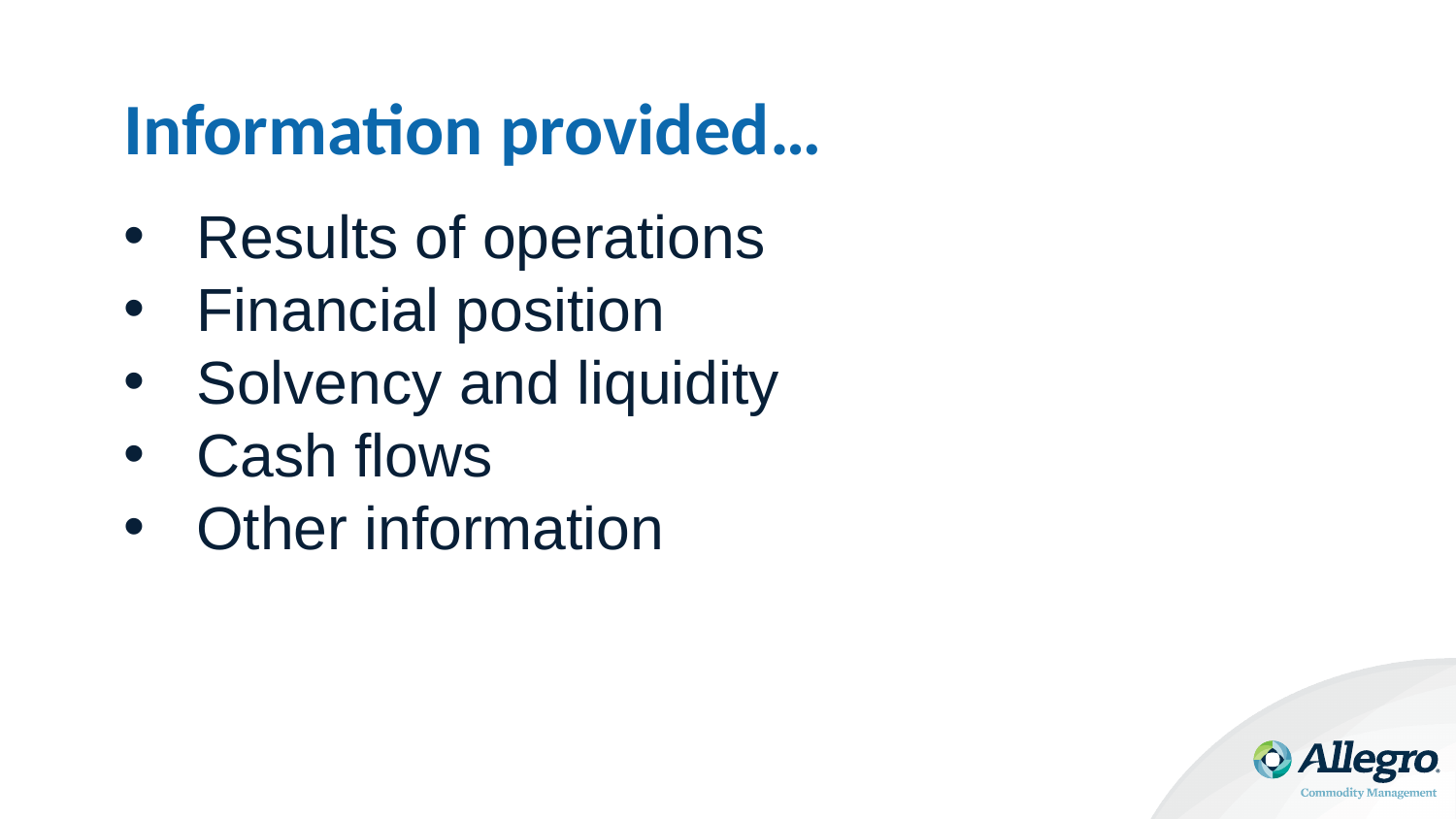

# Information provided…
Results of operations
Financial position
Solvency and liquidity
Cash flows
Other information